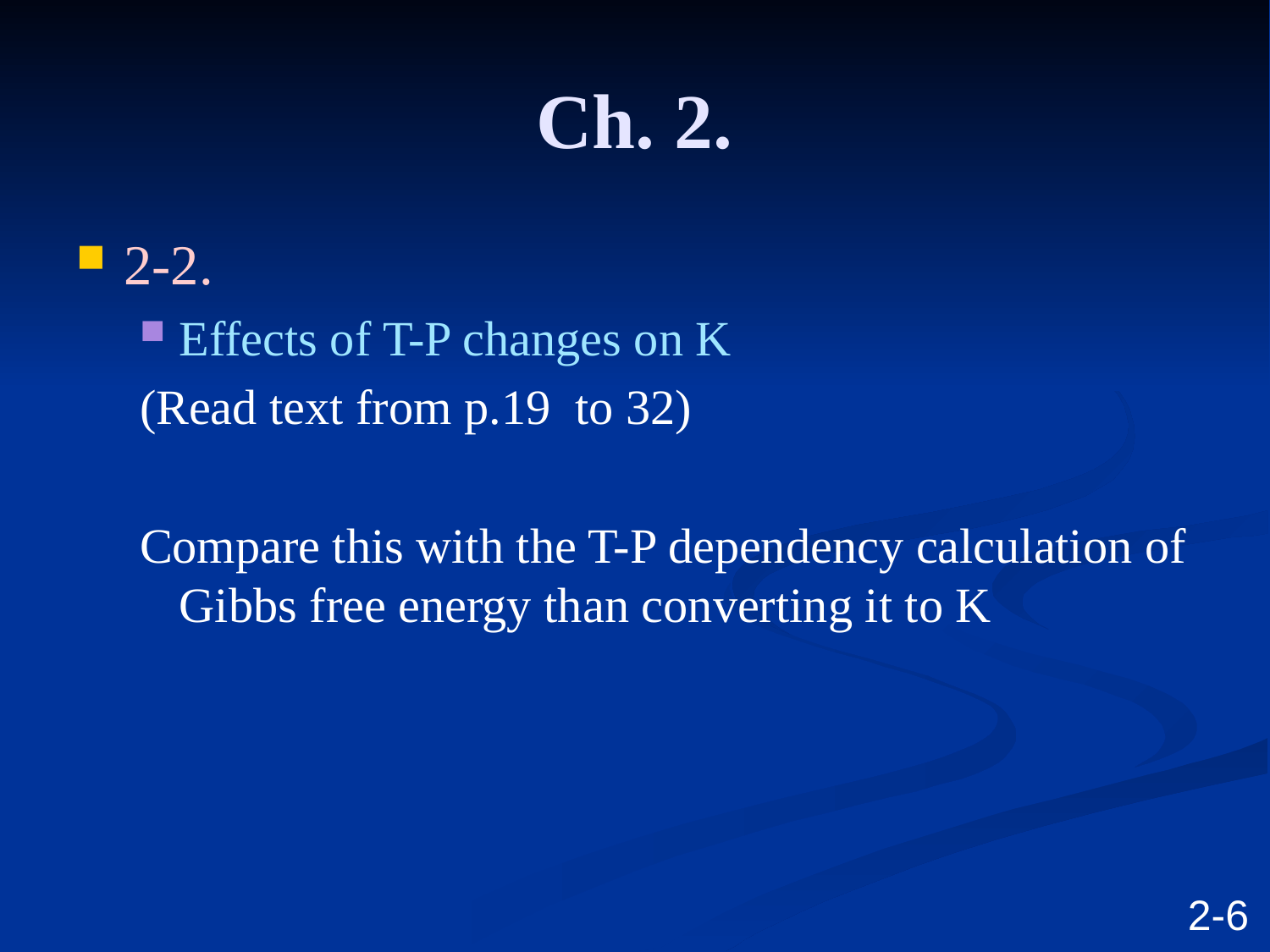

# Ch. 2.
2-2.
Effects of T-P changes on K
(Read text from p.19  to 32)

Compare this with the T-P dependency calculation of Gibbs free energy than converting it to K

2-6